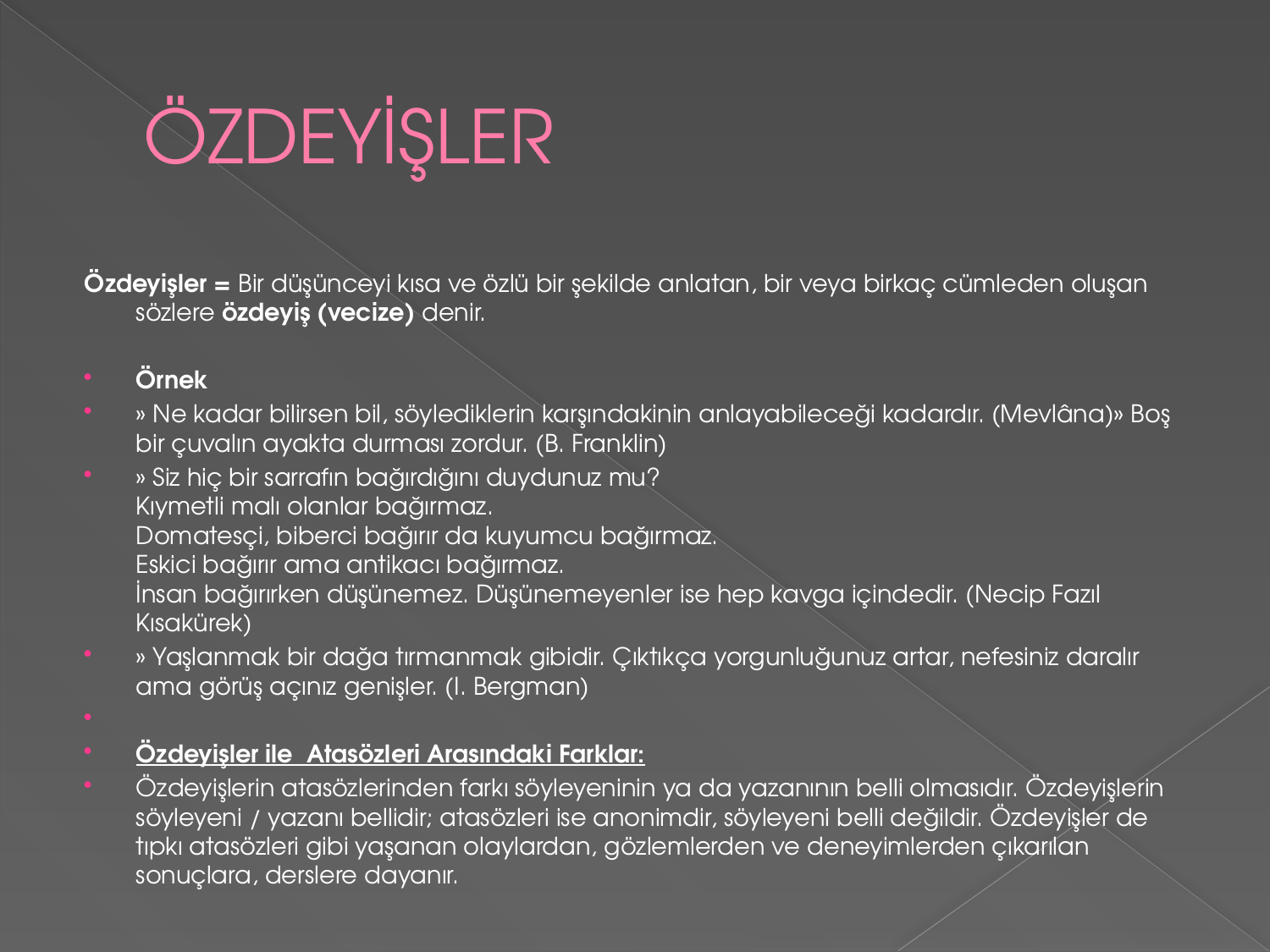

# ÖZDEYİŞLER
Özdeyişler = Bir düşünceyi kısa ve özlü bir şekilde anlatan, bir veya birkaç cümleden oluşan sözlere özdeyiş (vecize) denir.

Örnek
» Ne kadar bilirsen bil, söylediklerin karşındakinin anlayabileceği kadardır. (Mevlâna)» Boş bir çuvalın ayakta durması zordur. (B. Franklin)
» Siz hiç bir sarrafın bağırdığını duydunuz mu?
Kıymetli malı olanlar bağırmaz.
Domatesçi, biberci bağırır da kuyumcu bağırmaz.
Eskici bağırır ama antikacı bağırmaz.
İnsan bağırırken düşünemez. Düşünemeyenler ise hep kavga içindedir. (Necip Fazıl Kısakürek)
» Yaşlanmak bir dağa tırmanmak gibidir. Çıktıkça yorgunluğunuz artar, nefesiniz daralır ama görüş açınız genişler. (I. Bergman)

Özdeyişler ile  Atasözleri Arasındaki Farklar:
Özdeyişlerin atasözlerinden farkı söyleyeninin ya da yazanının belli olmasıdır. Özdeyişlerin söyleyeni / yazanı bellidir; atasözleri ise anonimdir, söyleyeni belli değildir. Özdeyişler de tıpkı atasözleri gibi yaşanan olaylardan, gözlemlerden ve deneyimlerden çıkarılan sonuçlara, derslere dayanır.